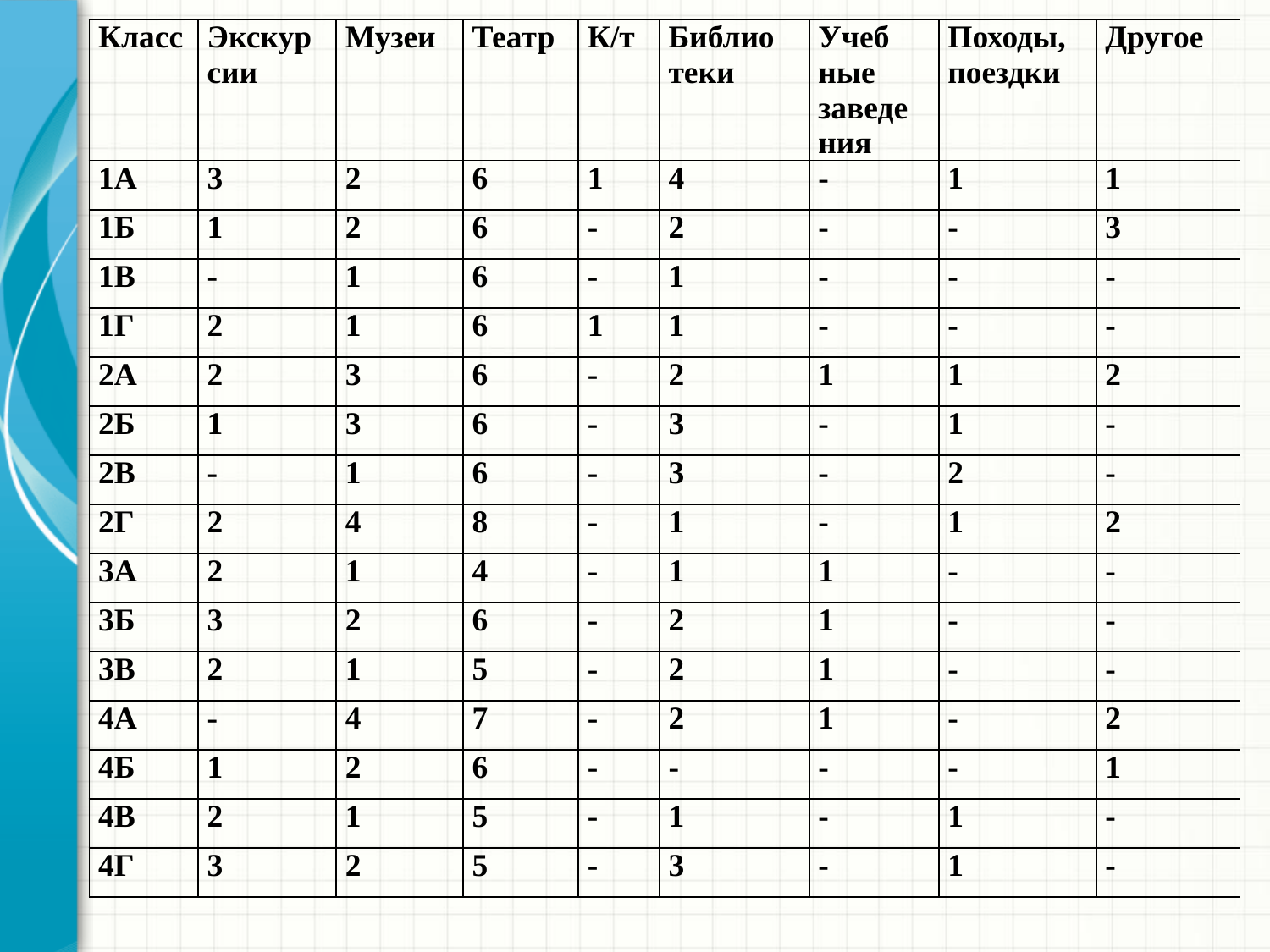

| Класс | Экскур сии | Музеи | Театр | К/т | Библио теки | Учеб ные заведе ния | Походы, поездки | Другое |
| --- | --- | --- | --- | --- | --- | --- | --- | --- |
| 1А | 3 | 2 | 6 | 1 | 4 | - | 1 | 1 |
| 1Б | 1 | 2 | 6 | - | 2 | - | - | 3 |
| 1В | - | 1 | 6 | - | 1 | - | - | - |
| 1Г | 2 | 1 | 6 | 1 | 1 | - | - | - |
| 2А | 2 | 3 | 6 | - | 2 | 1 | 1 | 2 |
| 2Б | 1 | 3 | 6 | - | 3 | - | 1 | - |
| 2В | - | 1 | 6 | - | 3 | - | 2 | - |
| 2Г | 2 | 4 | 8 | - | 1 | - | 1 | 2 |
| 3А | 2 | 1 | 4 | - | 1 | 1 | - | - |
| 3Б | 3 | 2 | 6 | - | 2 | 1 | - | - |
| 3В | 2 | 1 | 5 | - | 2 | 1 | - | - |
| 4А | - | 4 | 7 | - | 2 | 1 | - | 2 |
| 4Б | 1 | 2 | 6 | - | - | - | - | 1 |
| 4В | 2 | 1 | 5 | - | 1 | - | 1 | - |
| 4Г | 3 | 2 | 5 | - | 3 | - | 1 | - |